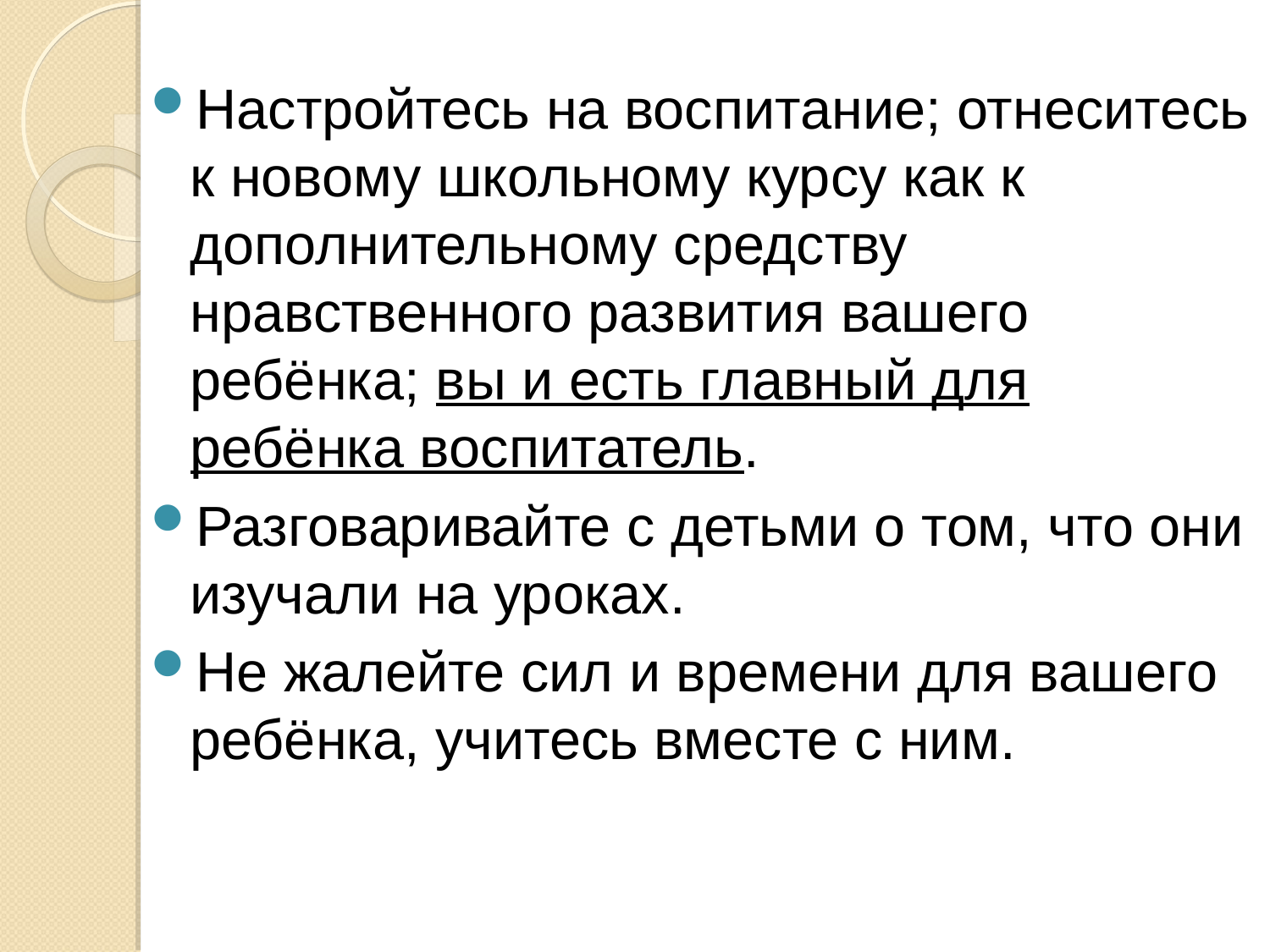

Настройтесь на воспитание; отнеситесь к новому школьному курсу как к дополнительному средству нравственного развития вашего ребёнка; вы и есть главный для ребёнка воспитатель.
Разговаривайте с детьми о том, что они изучали на уроках.
Не жалейте сил и времени для вашего ребёнка, учитесь вместе с ним.